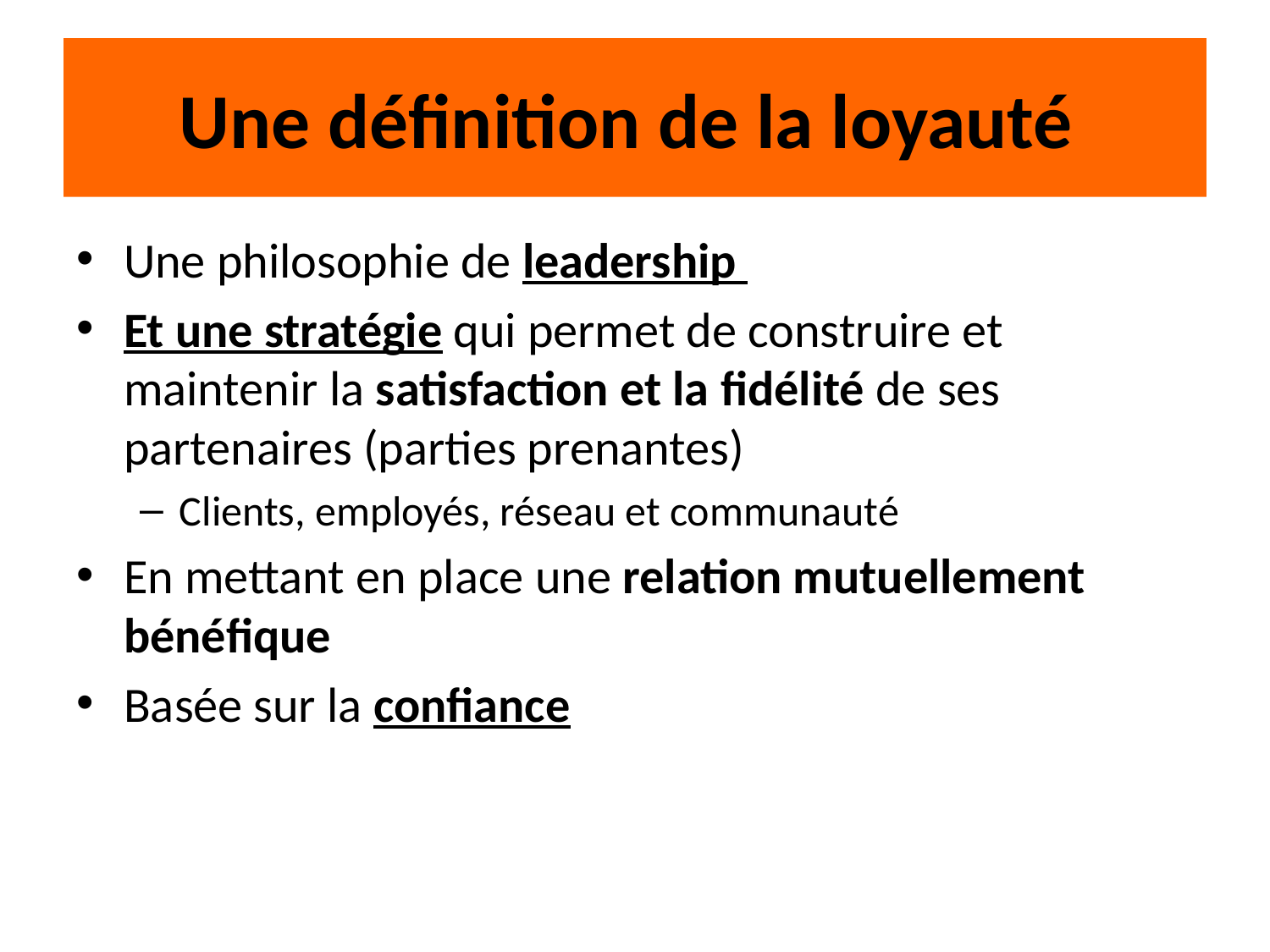

# Une définition de la loyauté
Une philosophie de leadership
Et une stratégie qui permet de construire et maintenir la satisfaction et la fidélité de ses partenaires (parties prenantes)
Clients, employés, réseau et communauté
En mettant en place une relation mutuellement bénéfique
Basée sur la confiance